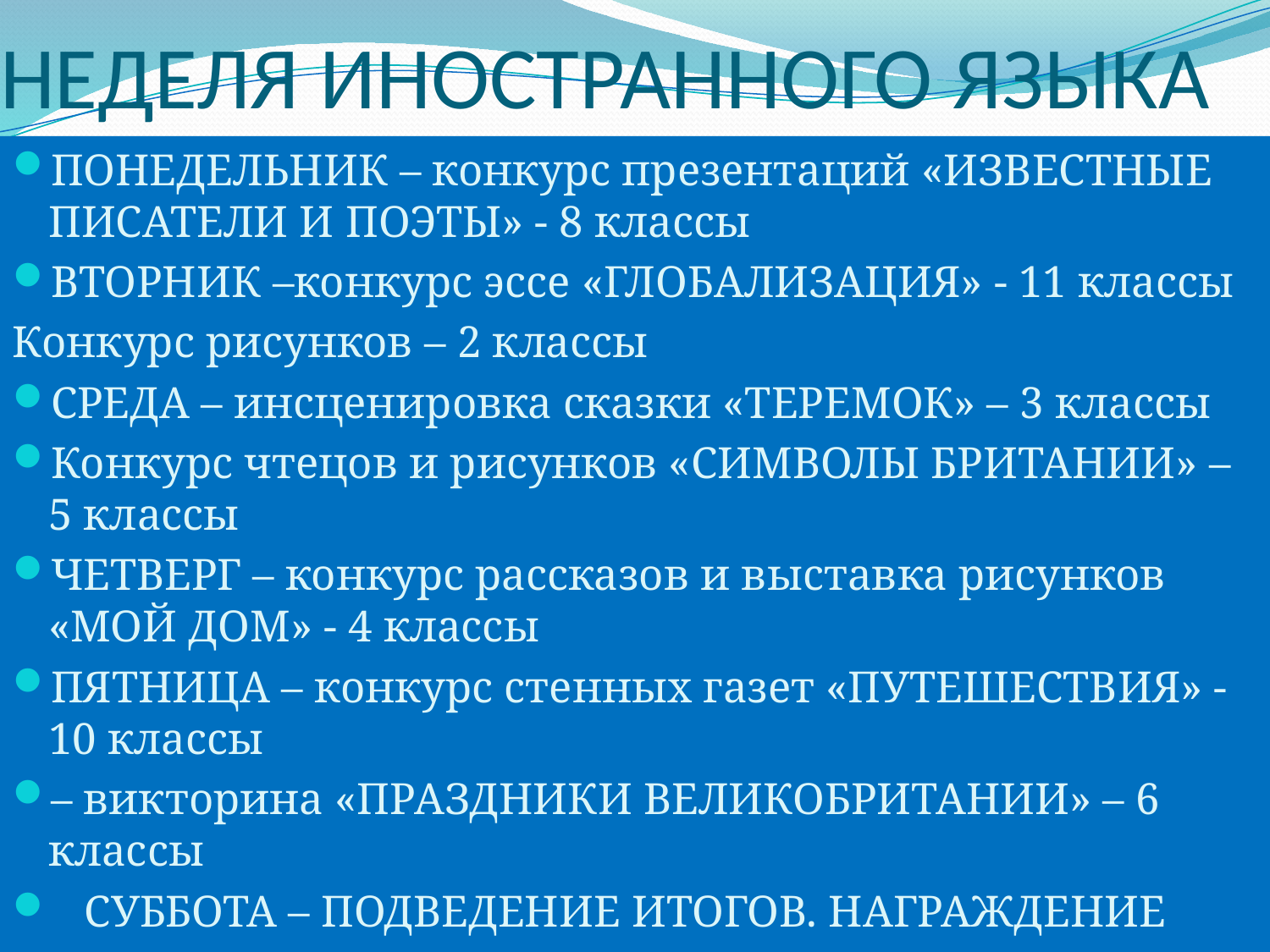

# НЕДЕЛЯ ИНОСТРАННОГО ЯЗЫКА
ПОНЕДЕЛЬНИК – конкурс презентаций «ИЗВЕСТНЫЕ ПИСАТЕЛИ И ПОЭТЫ» - 8 классы
ВТОРНИК –конкурс эссе «ГЛОБАЛИЗАЦИЯ» - 11 классы
Конкурс рисунков – 2 классы
СРЕДА – инсценировка сказки «ТЕРЕМОК» – 3 классы
Конкурс чтецов и рисунков «СИМВОЛЫ БРИТАНИИ» – 5 классы
ЧЕТВЕРГ – конкурс рассказов и выставка рисунков «МОЙ ДОМ» - 4 классы
ПЯТНИЦА – конкурс стенных газет «ПУТЕШЕСТВИЯ» -10 классы
– викторина «ПРАЗДНИКИ ВЕЛИКОБРИТАНИИ» – 6 классы
   СУББОТА – ПОДВЕДЕНИЕ ИТОГОВ. НАГРАЖДЕНИЕ